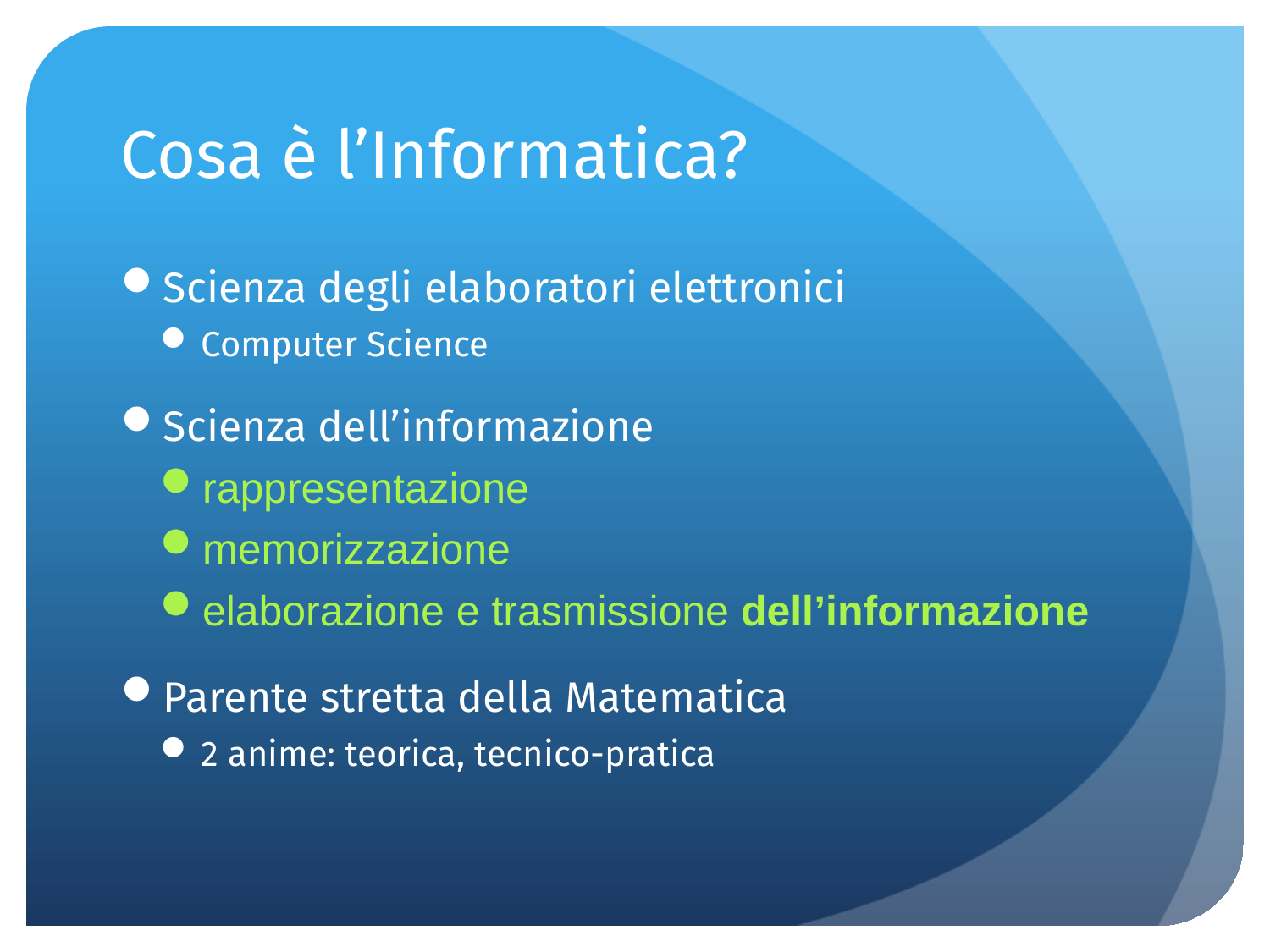

# Cosa è l’Informatica?
Scienza degli elaboratori elettronici
Computer Science
Scienza dell’informazione
rappresentazione
memorizzazione
elaborazione e trasmissione dell’informazione
Parente stretta della Matematica
2 anime: teorica, tecnico-pratica